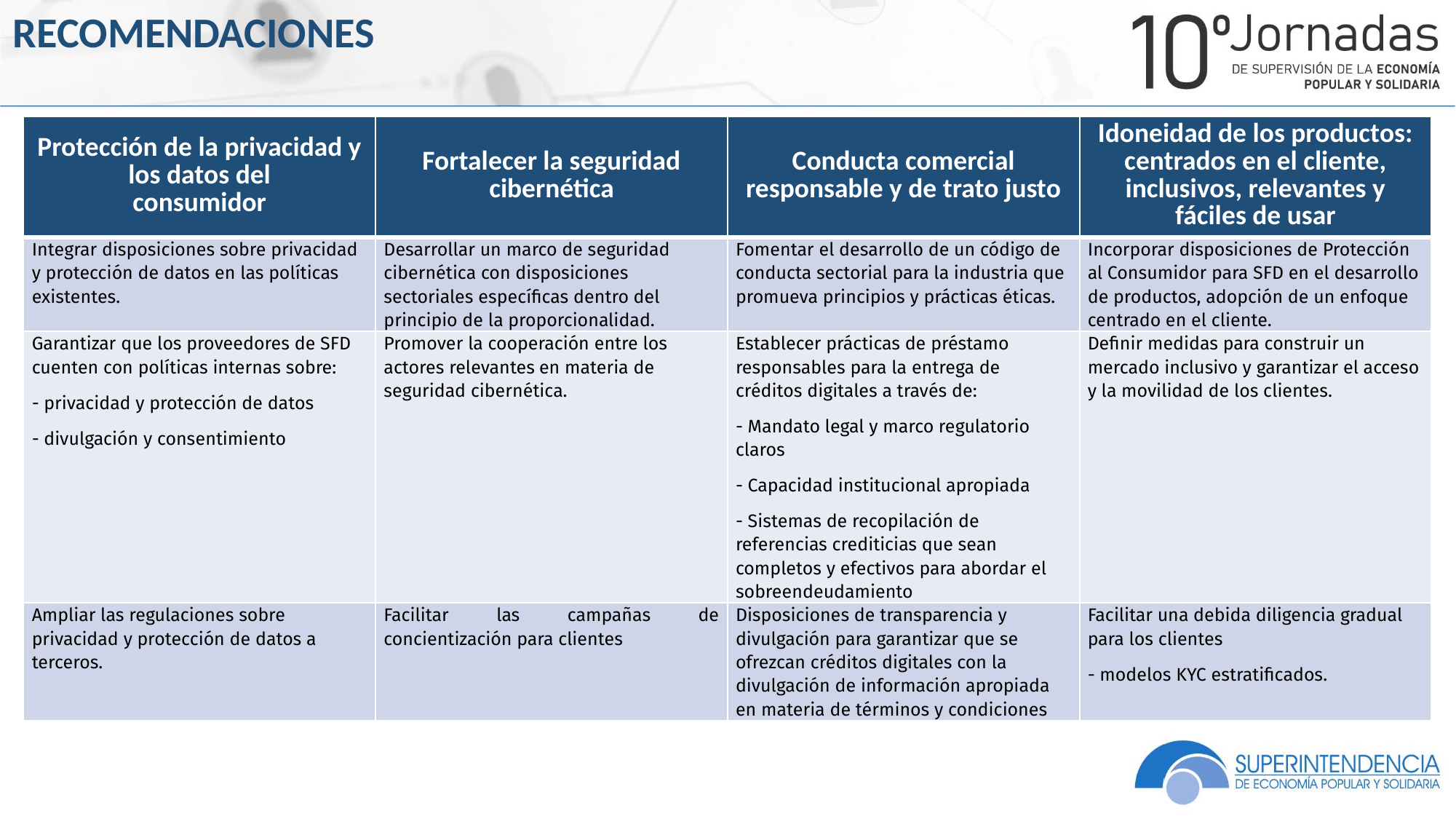

RECOMENDACIONES
| Protección de la privacidad y los datos del consumidor | Fortalecer la seguridad cibernética | Conducta comercial responsable y de trato justo | Idoneidad de los productos: centrados en el cliente, inclusivos, relevantes y fáciles de usar |
| --- | --- | --- | --- |
| Integrar disposiciones sobre privacidad y protección de datos en las políticas existentes. | Desarrollar un marco de seguridad cibernética con disposiciones sectoriales específicas dentro del principio de la proporcionalidad. | Fomentar el desarrollo de un código de conducta sectorial para la industria que promueva principios y prácticas éticas. | Incorporar disposiciones de Protección al Consumidor para SFD en el desarrollo de productos, adopción de un enfoque centrado en el cliente. |
| Garantizar que los proveedores de SFD cuenten con políticas internas sobre: - privacidad y protección de datos - divulgación y consentimiento | Promover la cooperación entre los actores relevantes en materia de seguridad cibernética. | Establecer prácticas de préstamo responsables para la entrega de créditos digitales a través de: - Mandato legal y marco regulatorio claros - Capacidad institucional apropiada - Sistemas de recopilación de referencias crediticias que sean completos y efectivos para abordar el sobreendeudamiento | Definir medidas para construir un mercado inclusivo y garantizar el acceso y la movilidad de los clientes. |
| Ampliar las regulaciones sobre privacidad y protección de datos a terceros. | Facilitar las campañas de concientización para clientes | Disposiciones de transparencia y divulgación para garantizar que se ofrezcan créditos digitales con la divulgación de información apropiada en materia de términos y condiciones | Facilitar una debida diligencia gradual para los clientes - modelos KYC estratificados. |